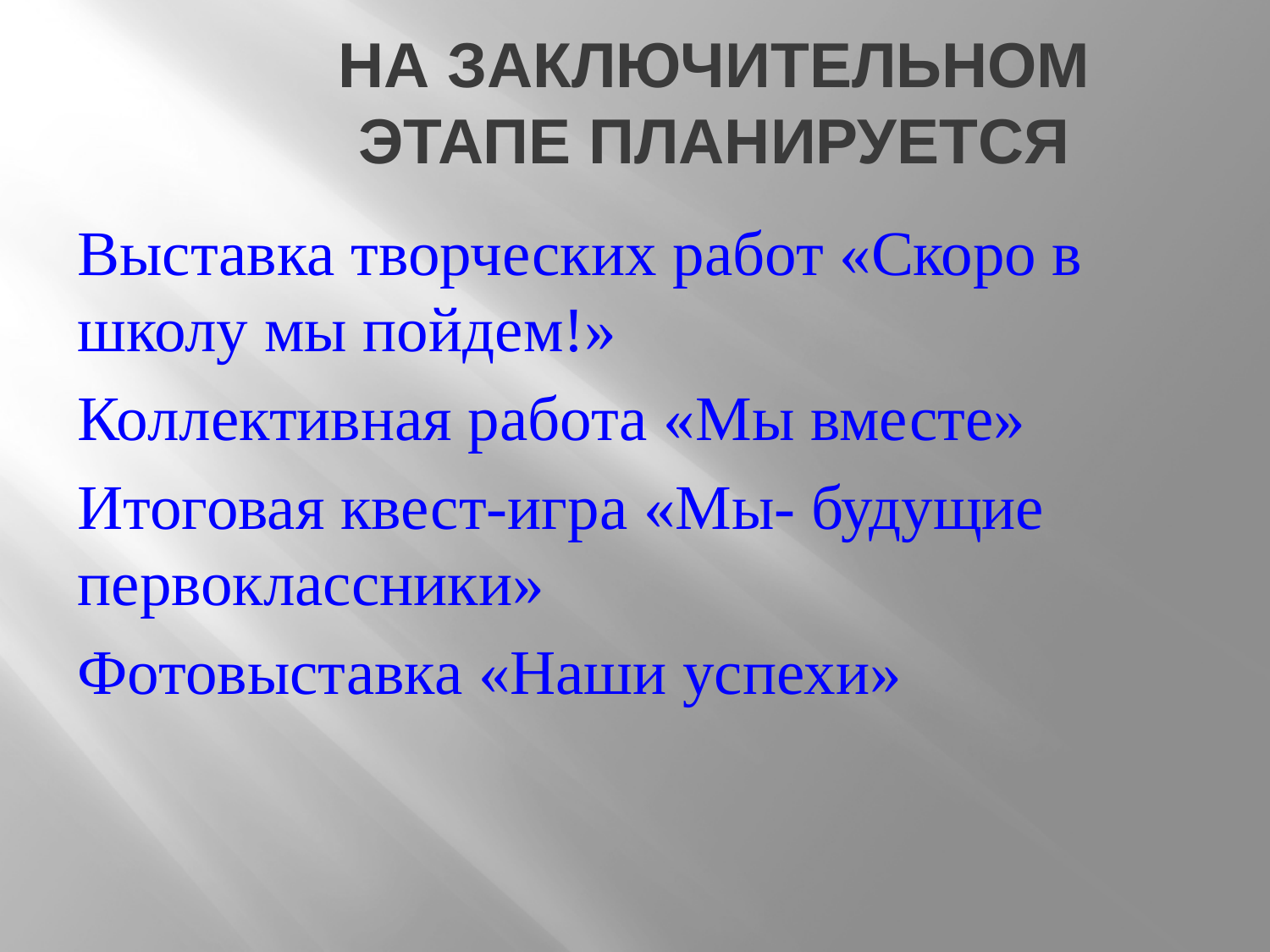

# НА ЗАКЛЮЧИТЕЛЬНОМ ЭТАПЕ ПЛАНИРУЕТСЯ
Выставка творческих работ «Скоро в школу мы пойдем!»
Коллективная работа «Мы вместе»
Итоговая квест-игра «Мы- будущие первоклассники»
Фотовыставка «Наши успехи»